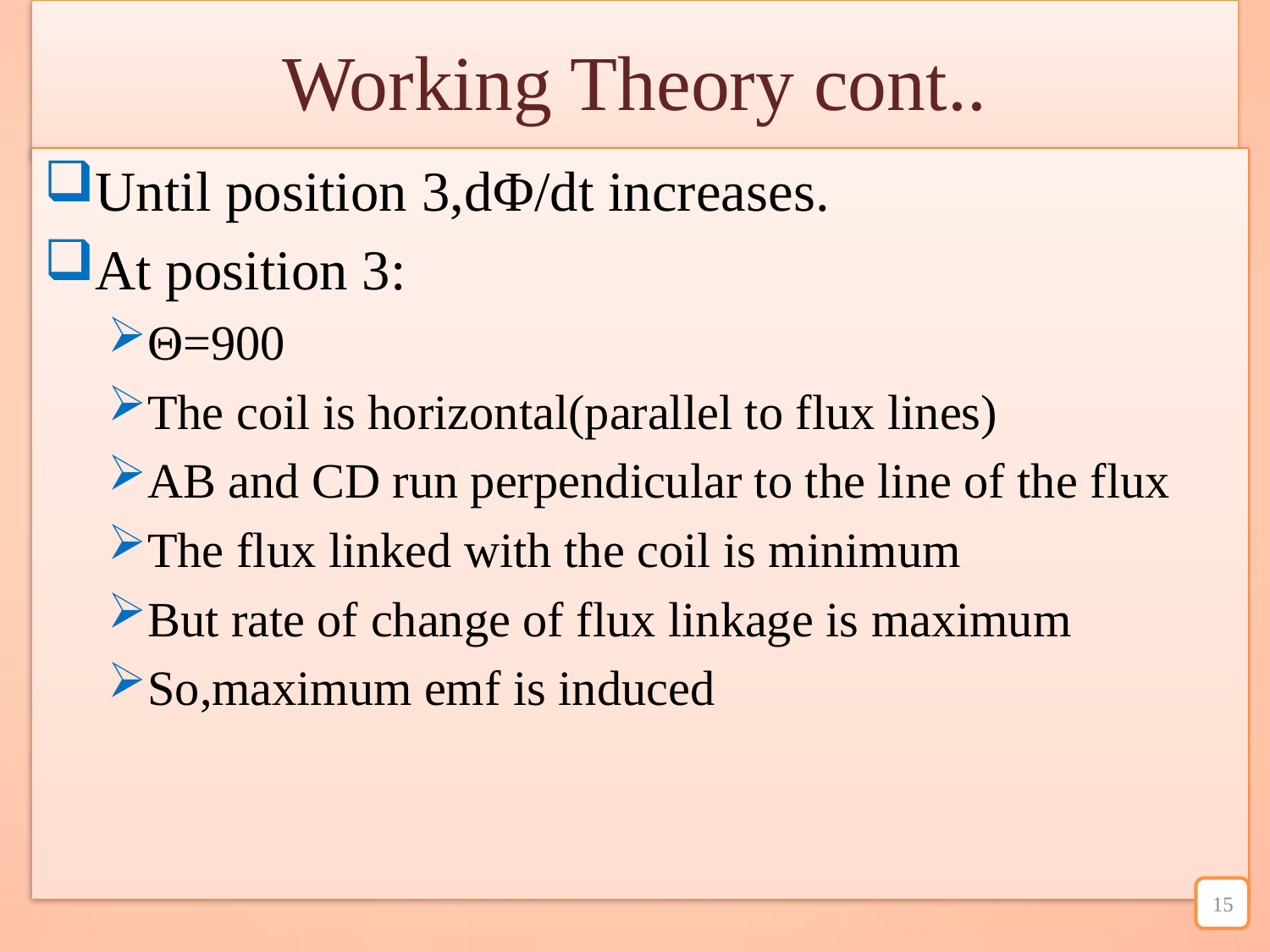

# Working Theory cont..
Until position 3,dΦ/dt increases.
At position 3:
Θ=900
The coil is horizontal(parallel to flux lines)
AB and CD run perpendicular to the line of the flux
The flux linked with the coil is minimum
But rate of change of flux linkage is maximum
So,maximum emf is induced

15